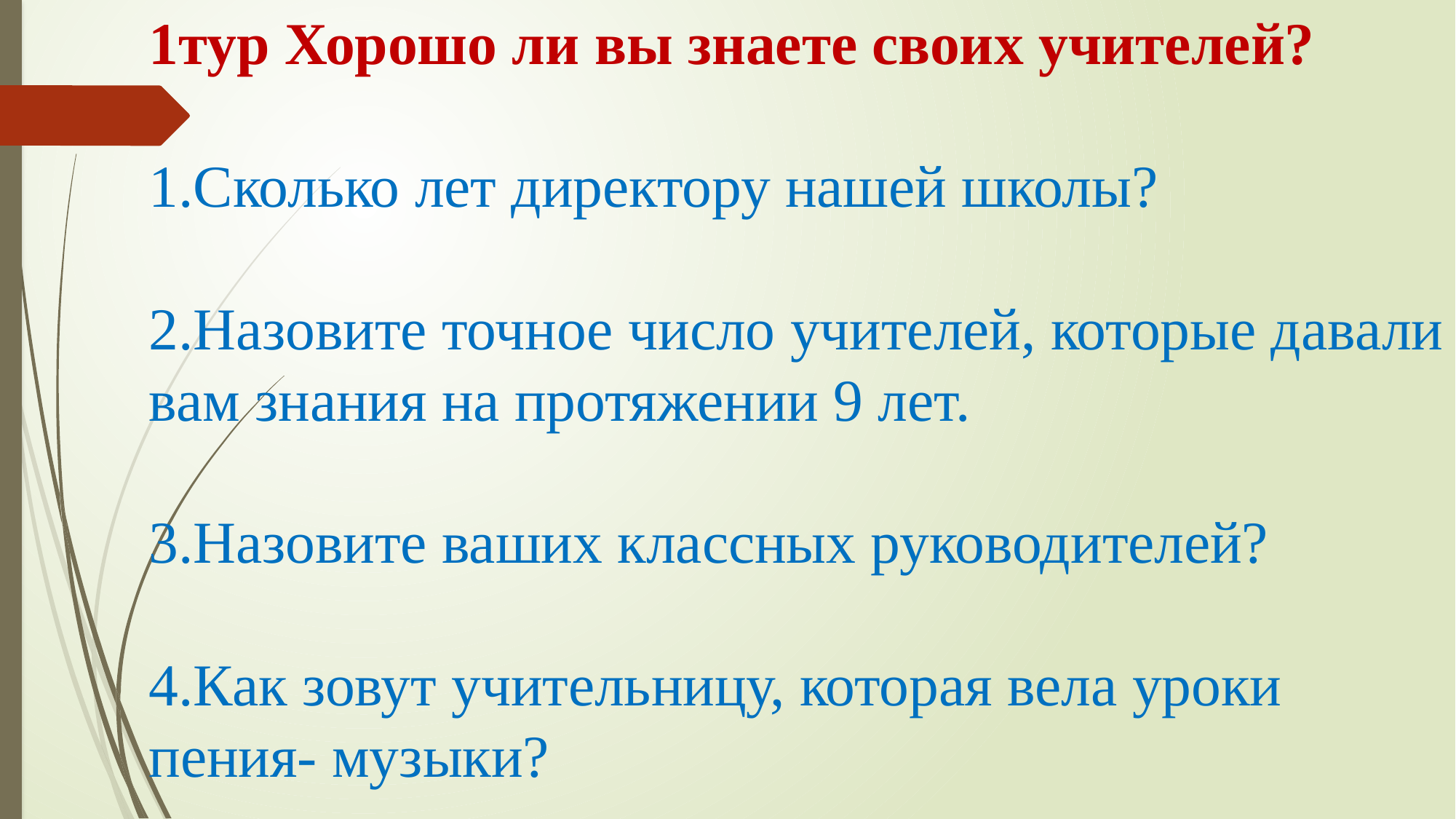

# 1тур Хорошо ли вы знаете своих учителей? 1.Сколько лет директору нашей школы? 2.Назовите точное число учителей, которые давали вам знания на протяжении 9 лет. 3.Назовите ваших классных руководителей? 4.Как зовут учительницу, которая вела уроки пения- музыки?